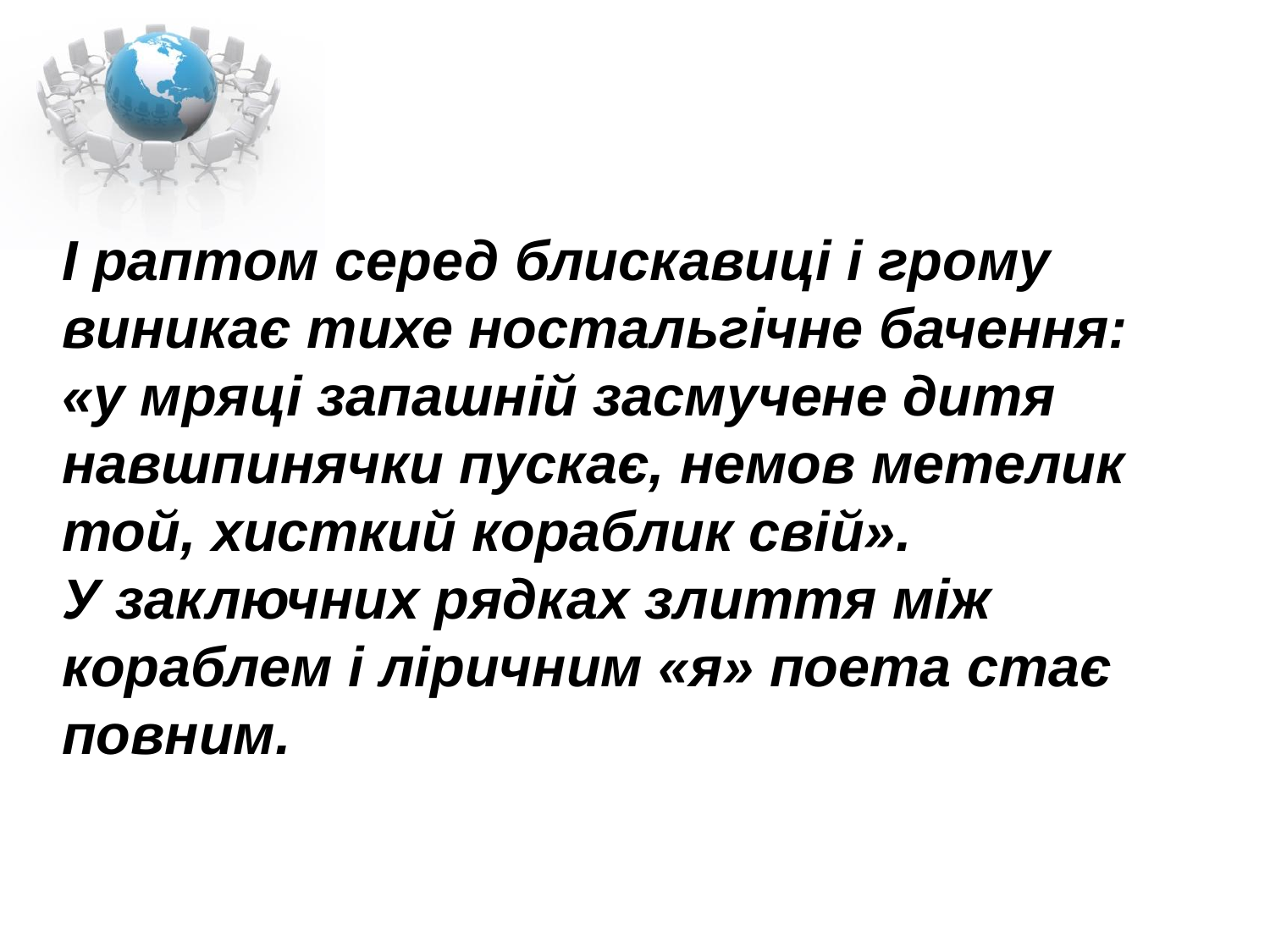

І раптом серед блискавиці і грому виникає тихе ностальгічне бачення:  «у мряці запашній засмучене дитя навшпинячки пускає, немов метелик той, хисткий кораблик свій».
У заключних рядках злиття між кораблем і ліричним «я» поета стає повним.